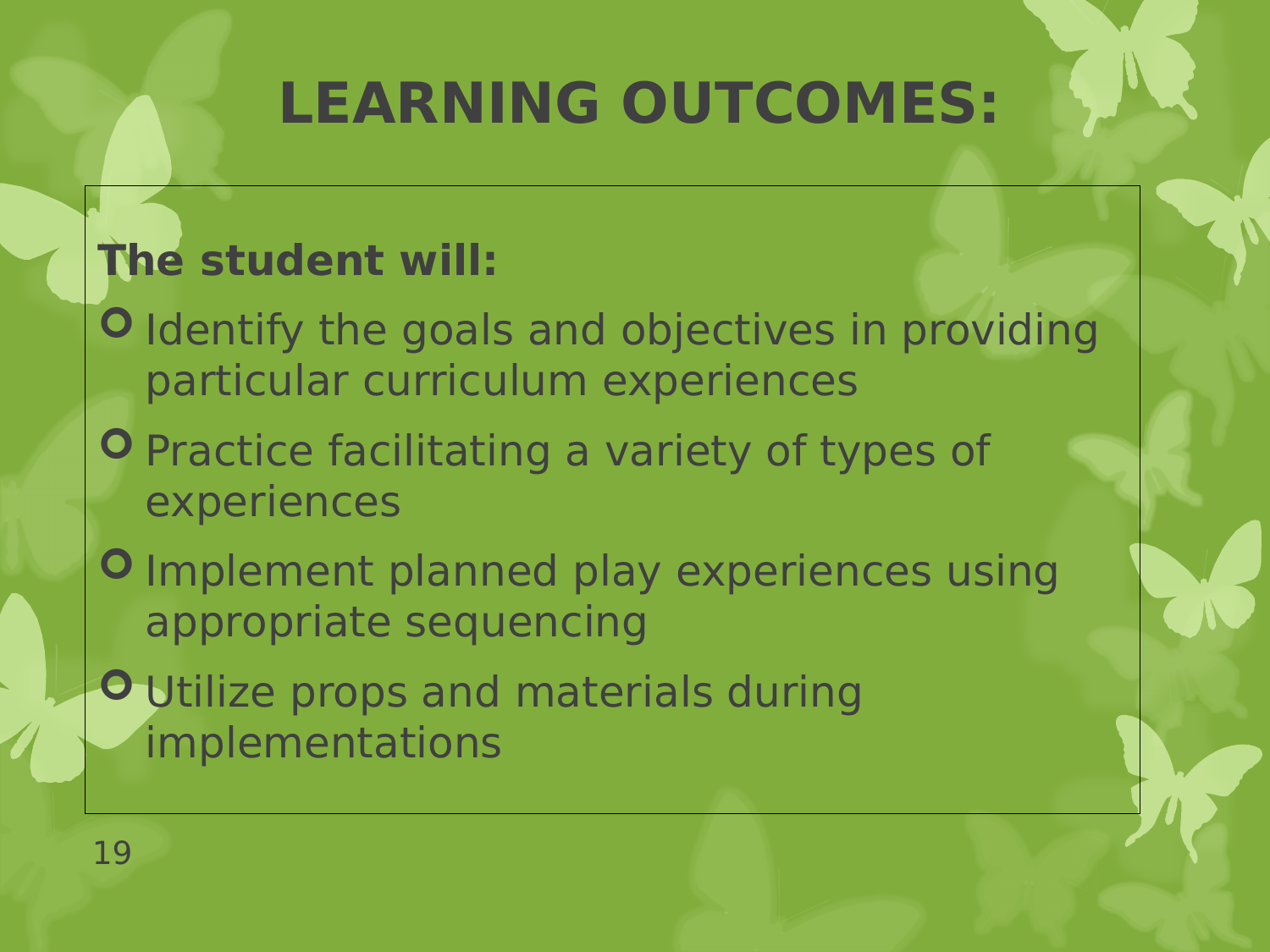

# LEARNING OUTCOMES:
The student will:
Identify the goals and objectives in providing particular curriculum experiences
Practice facilitating a variety of types of experiences
Implement planned play experiences using appropriate sequencing
Utilize props and materials during  implementations
19